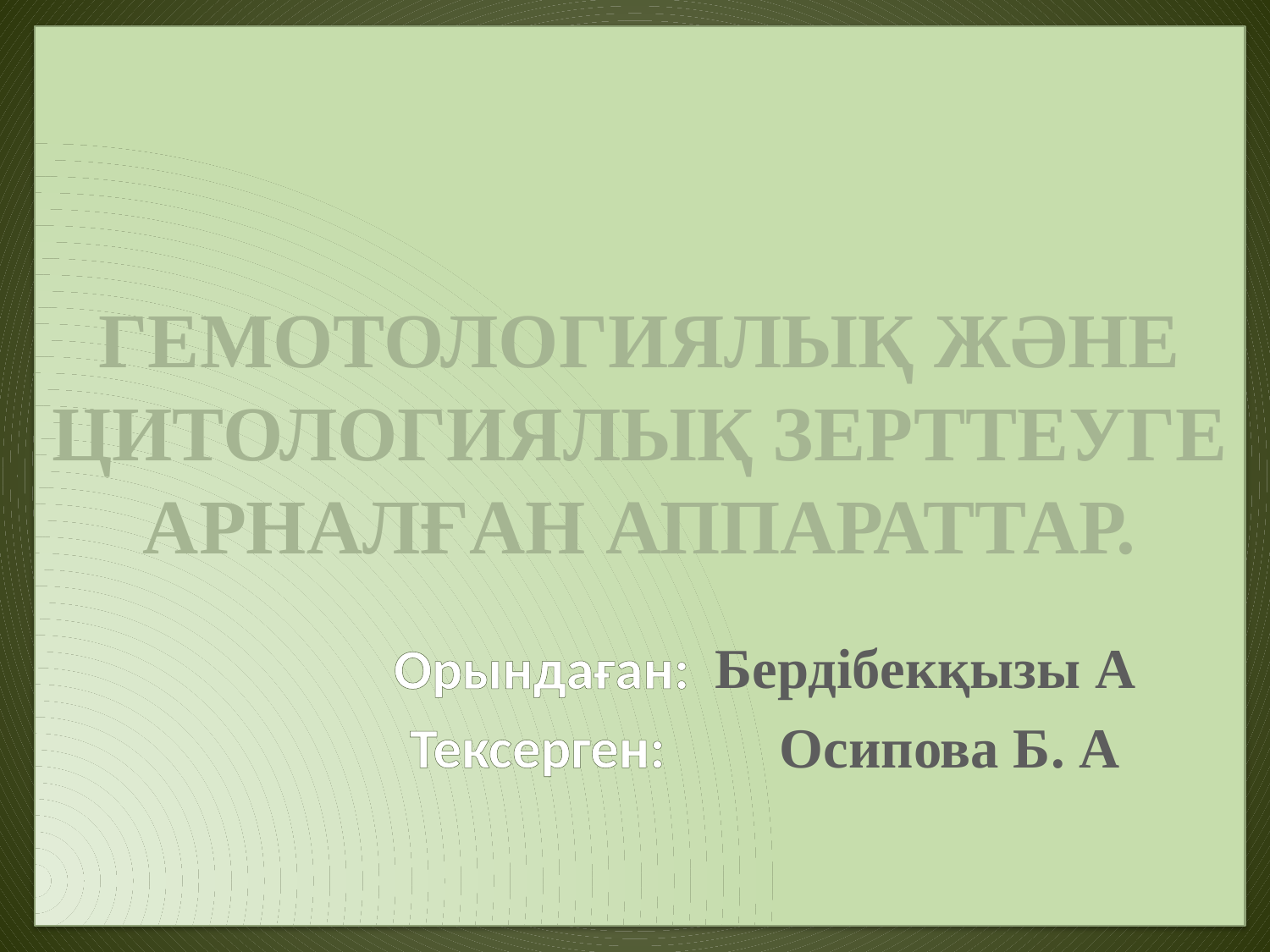

# Гемотологиялық және цитологиялық зерттеуге арналған аппараттар.
Орындаған:  Бердібекқызы А
Тексерген:         Осипова Б. А